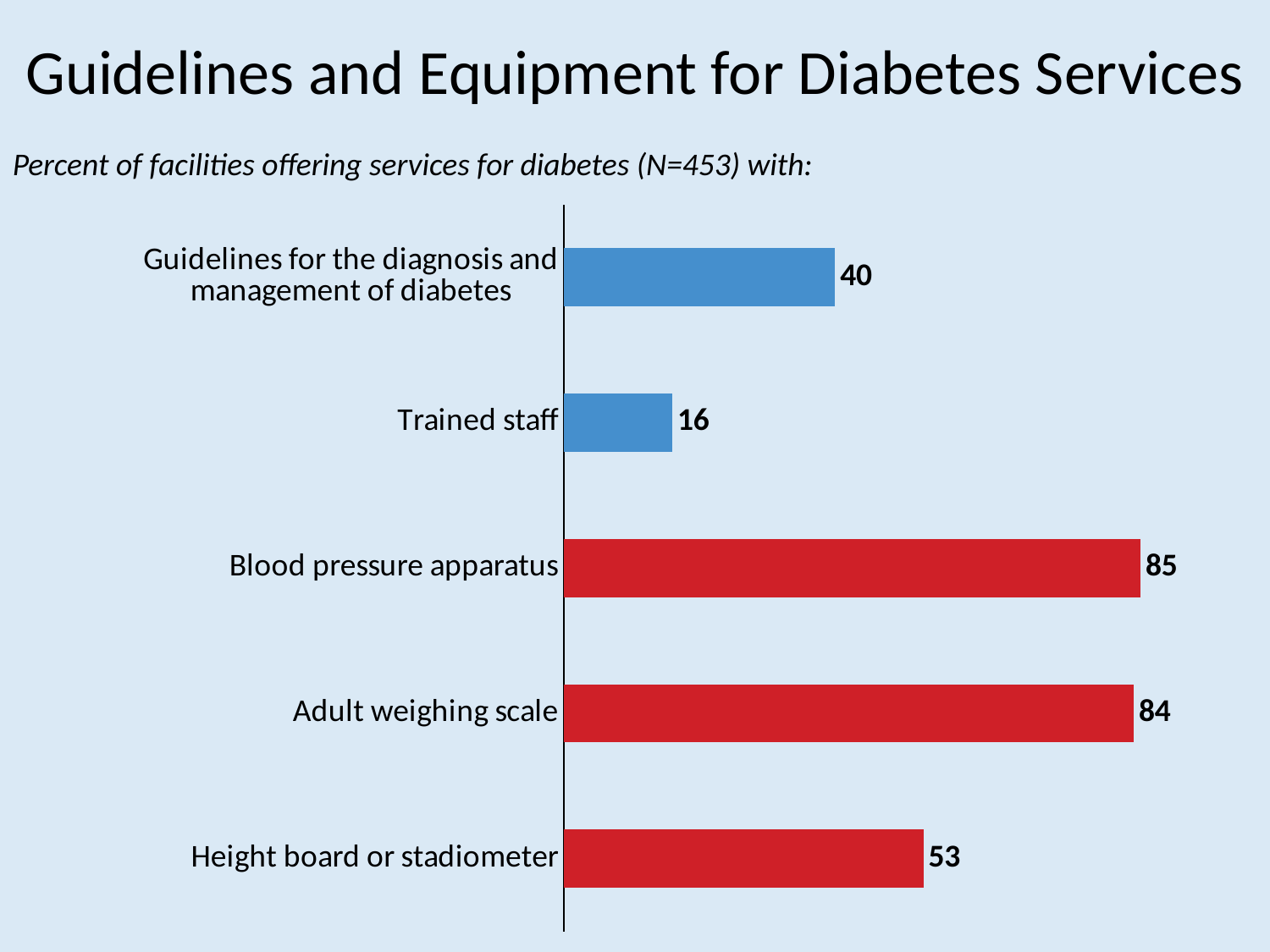

Guidelines and Equipment for Diabetes Services
Percent of facilities offering services for diabetes (N=453) with:

### Chart

| Category | Series 1 |
|---|---|
| Height board or stadiometer | 53.0 |
| Adult weighing scale | 84.0 |
| Blood pressure apparatus | 85.0 |
| Trained staff | 16.0 |
| Guidelines for the diagnosis and management of diabetes | 40.0 |